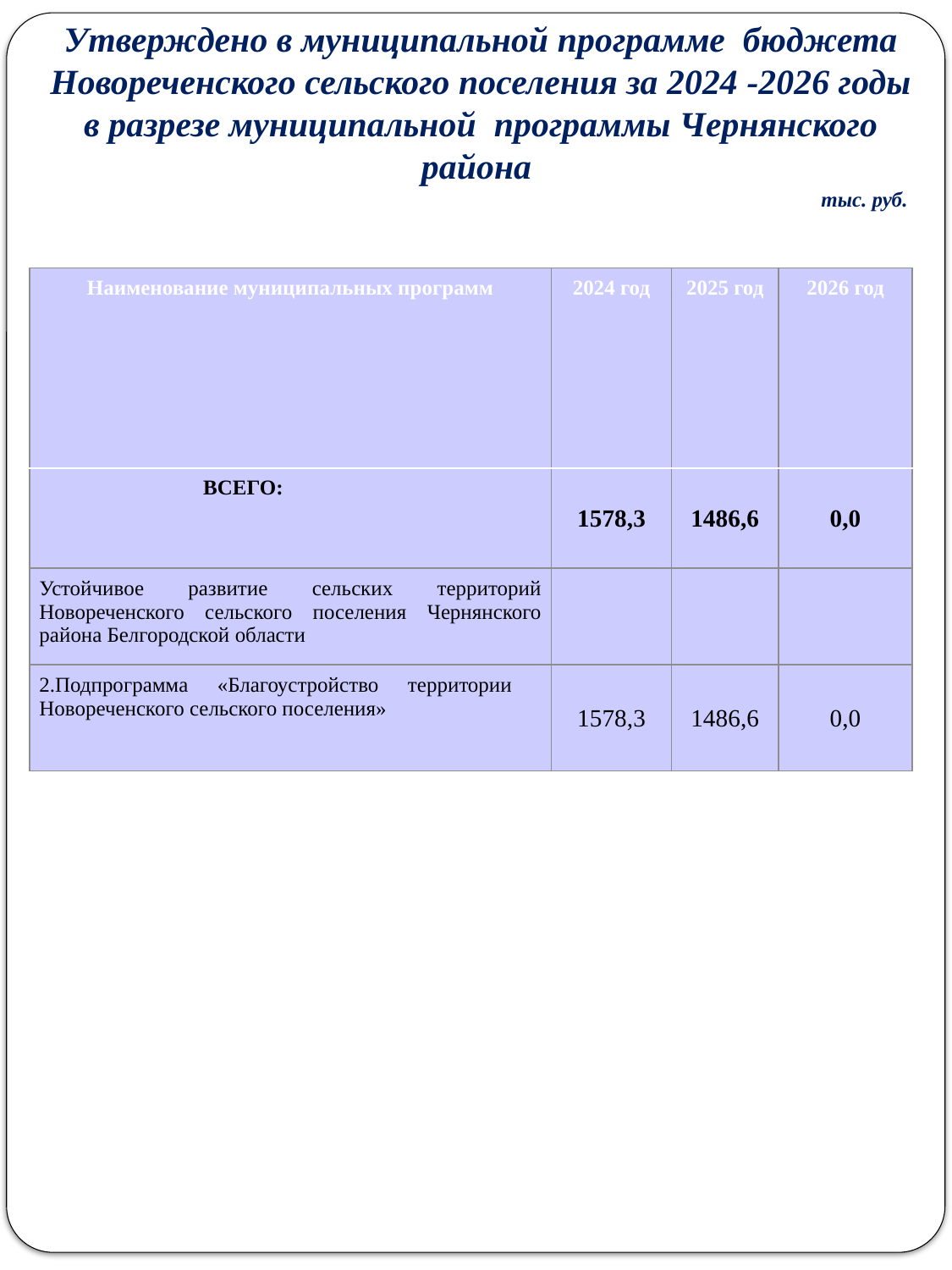

Утверждено в муниципальной программе  бюджета Новореченского сельского поселения за 2024 -2026 годы в разрезе муниципальной  программы Чернянского района
                                                                                                                                                 тыс. руб.
| Наименование муниципальных программ | 2024 год | 2025 год | 2026 год |
| --- | --- | --- | --- |
| ВСЕГО: | 1578,3 | 1486,6 | 0,0 |
| Устойчивое развитие сельских территорий Новореченского сельского поселения Чернянского района Белгородской области |  |  |  |
| 2.Подпрограмма «Благоустройство территории Новореченского сельского поселения» | 1578,3 | 1486,6 | 0,0 |